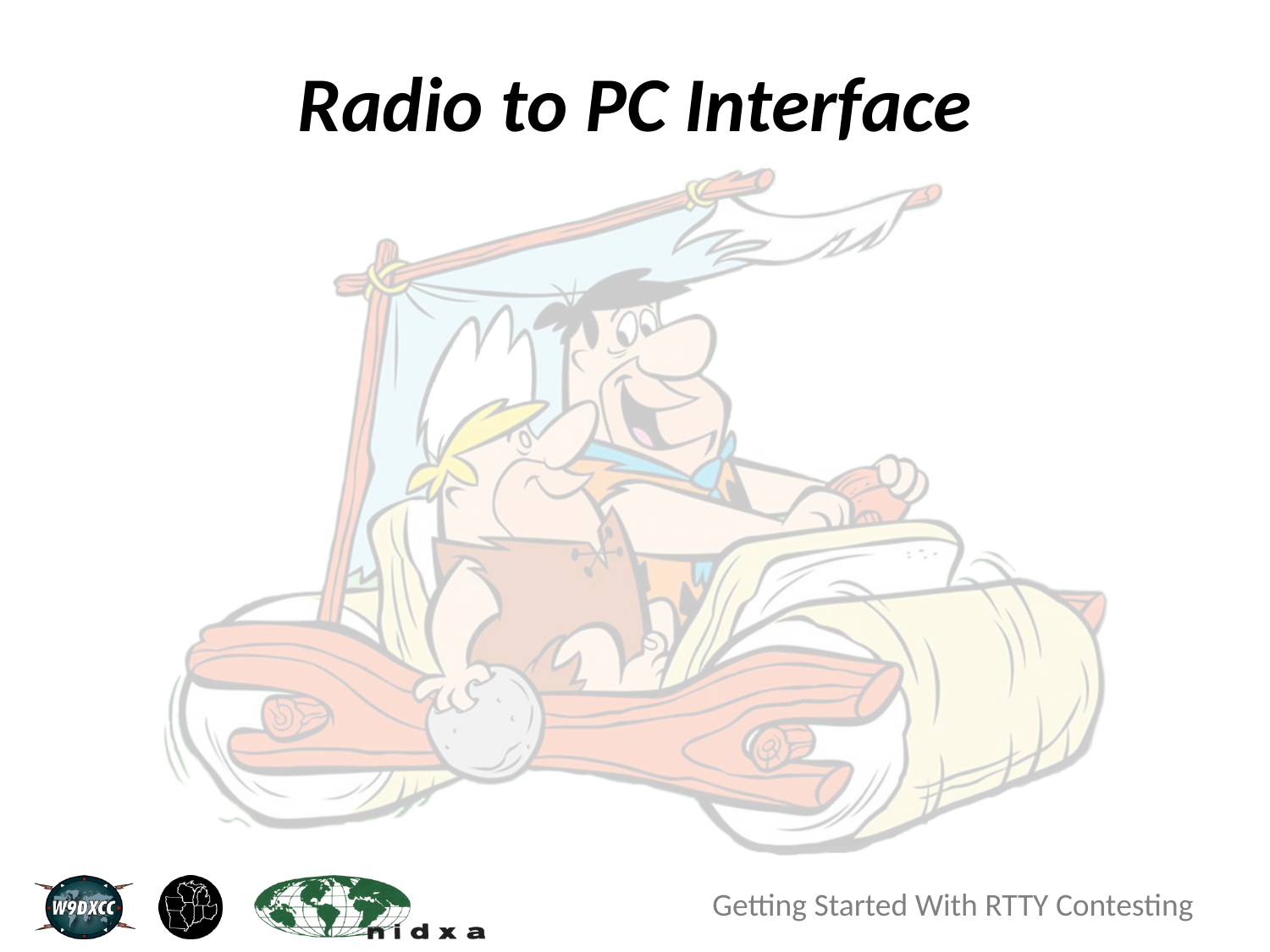

# Radio to PC Interface

Getting Started With RTTY Contesting